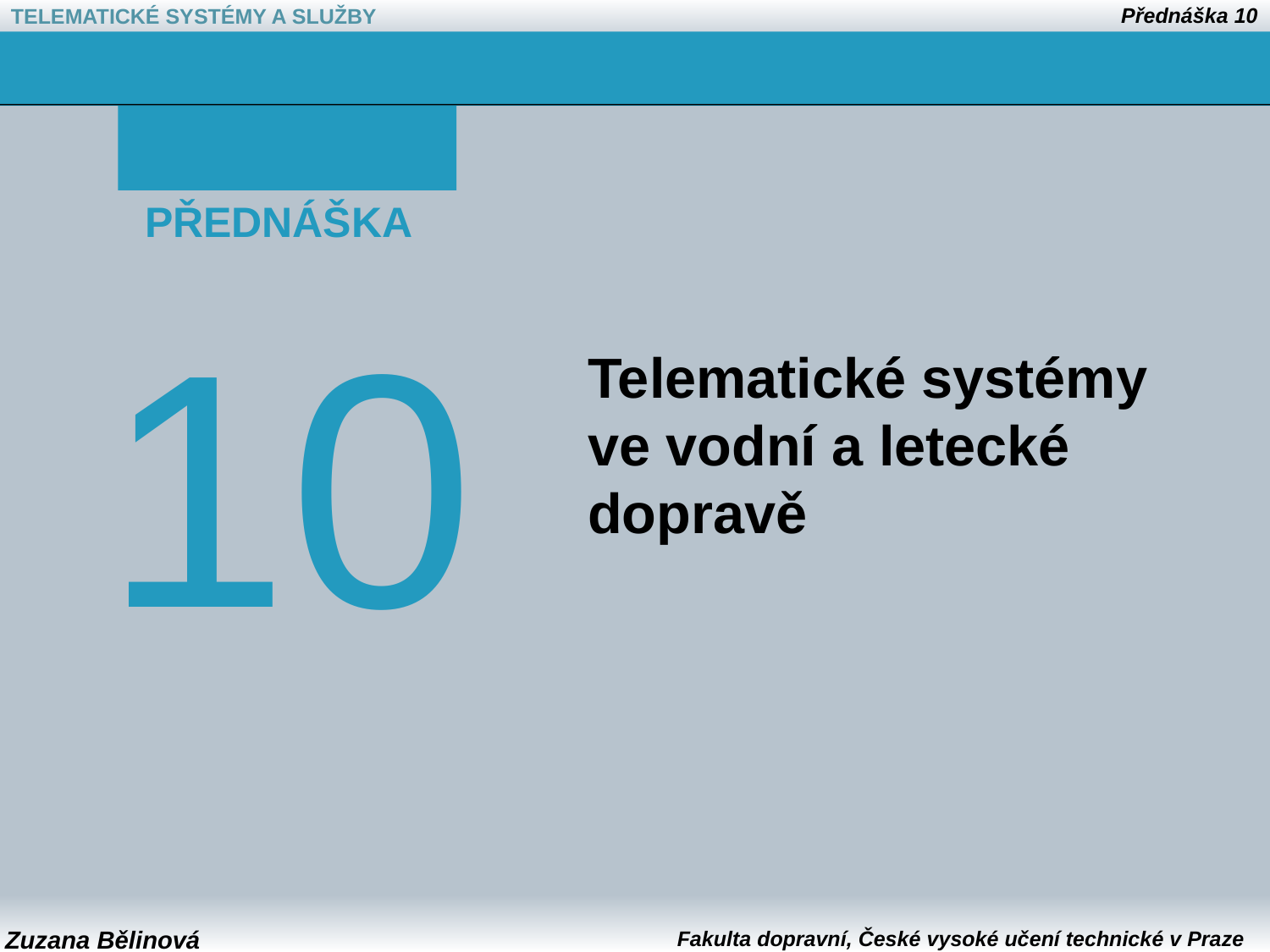

PŘEDNÁŠKA
10

Telematické systémy ve vodní a letecké dopravě